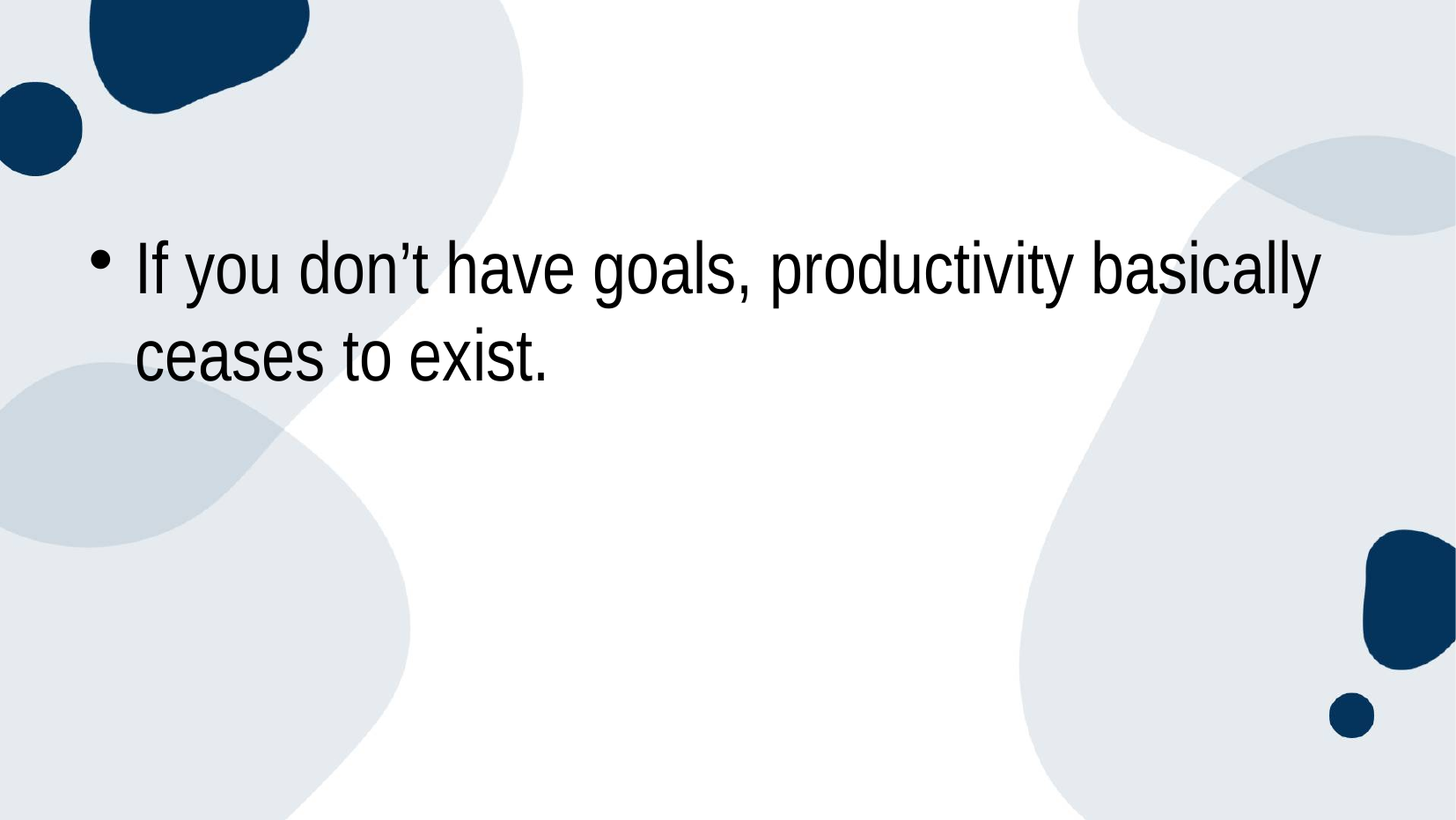

If you don’t have goals, productivity basically ceases to exist.